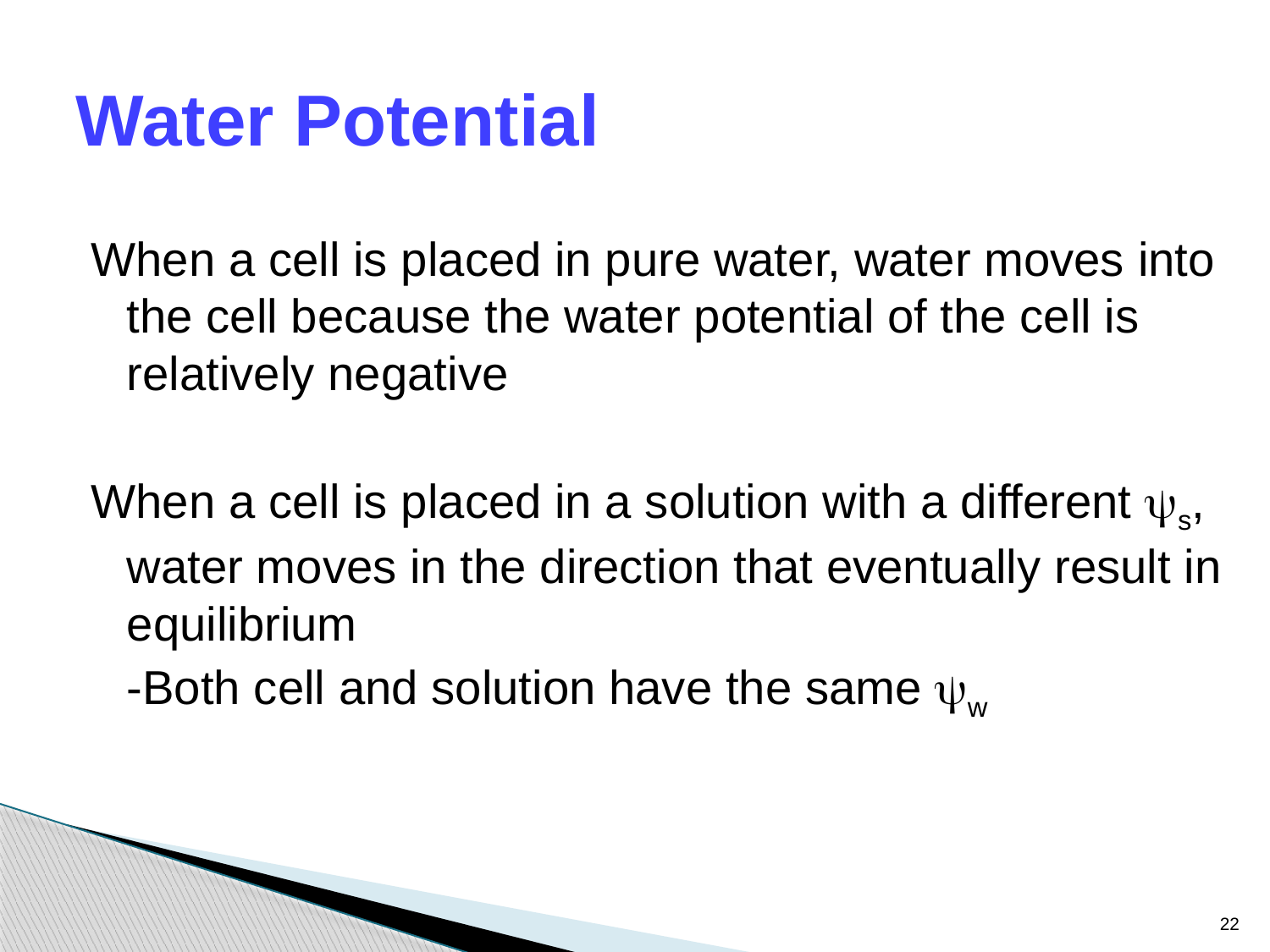

# Water Potential
When a cell is placed in pure water, water moves into the cell because the water potential of the cell is relatively negative

When a cell is placed in a solution with a different ψs, water moves in the direction that eventually result in equilibrium
	-Both cell and solution have the same ψw

22